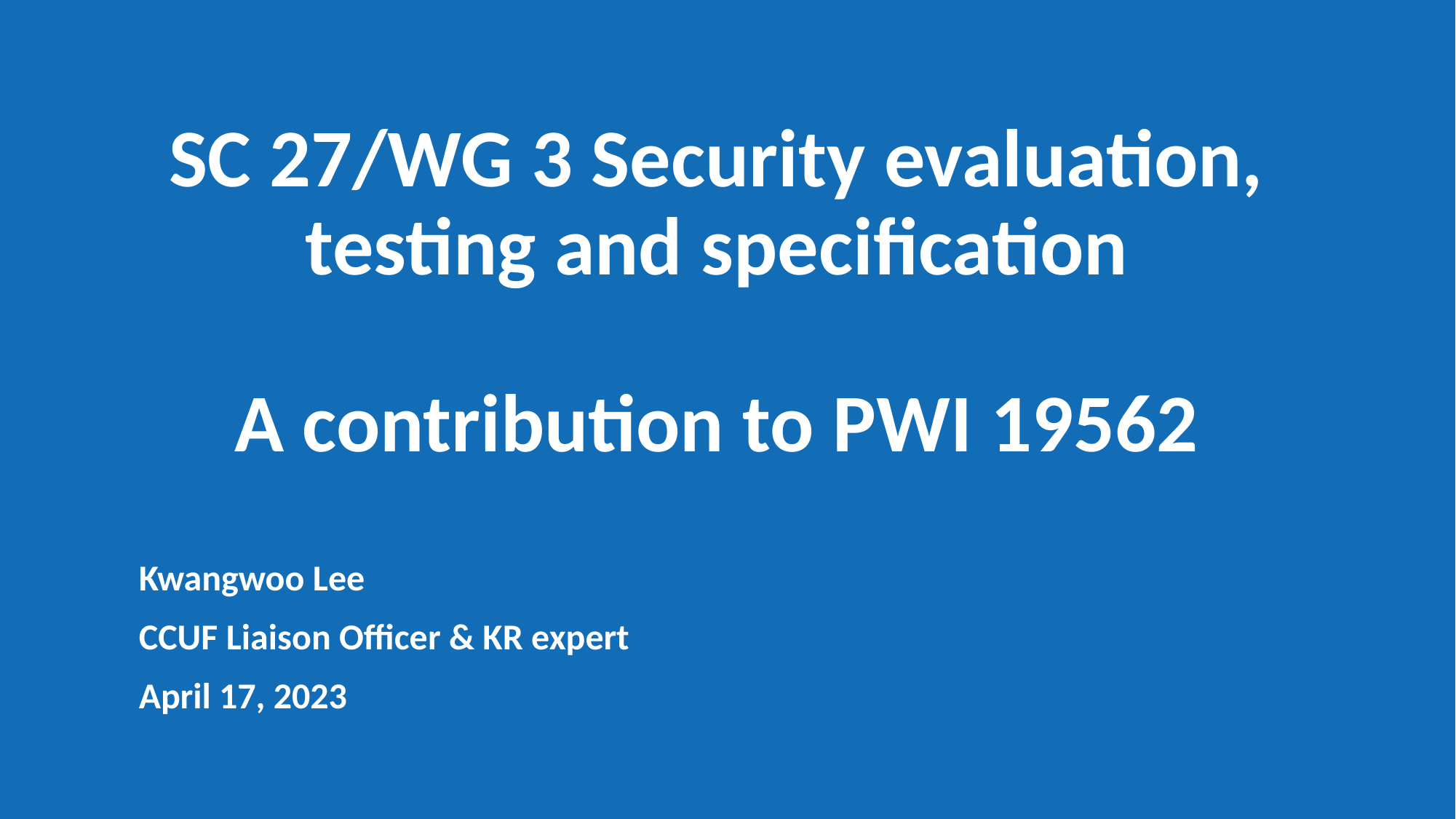

# SC 27/WG 3 Security evaluation, testing and specification A contribution to PWI 19562
Kwangwoo Lee
CCUF Liaison Officer & KR expert
April 17, 2023